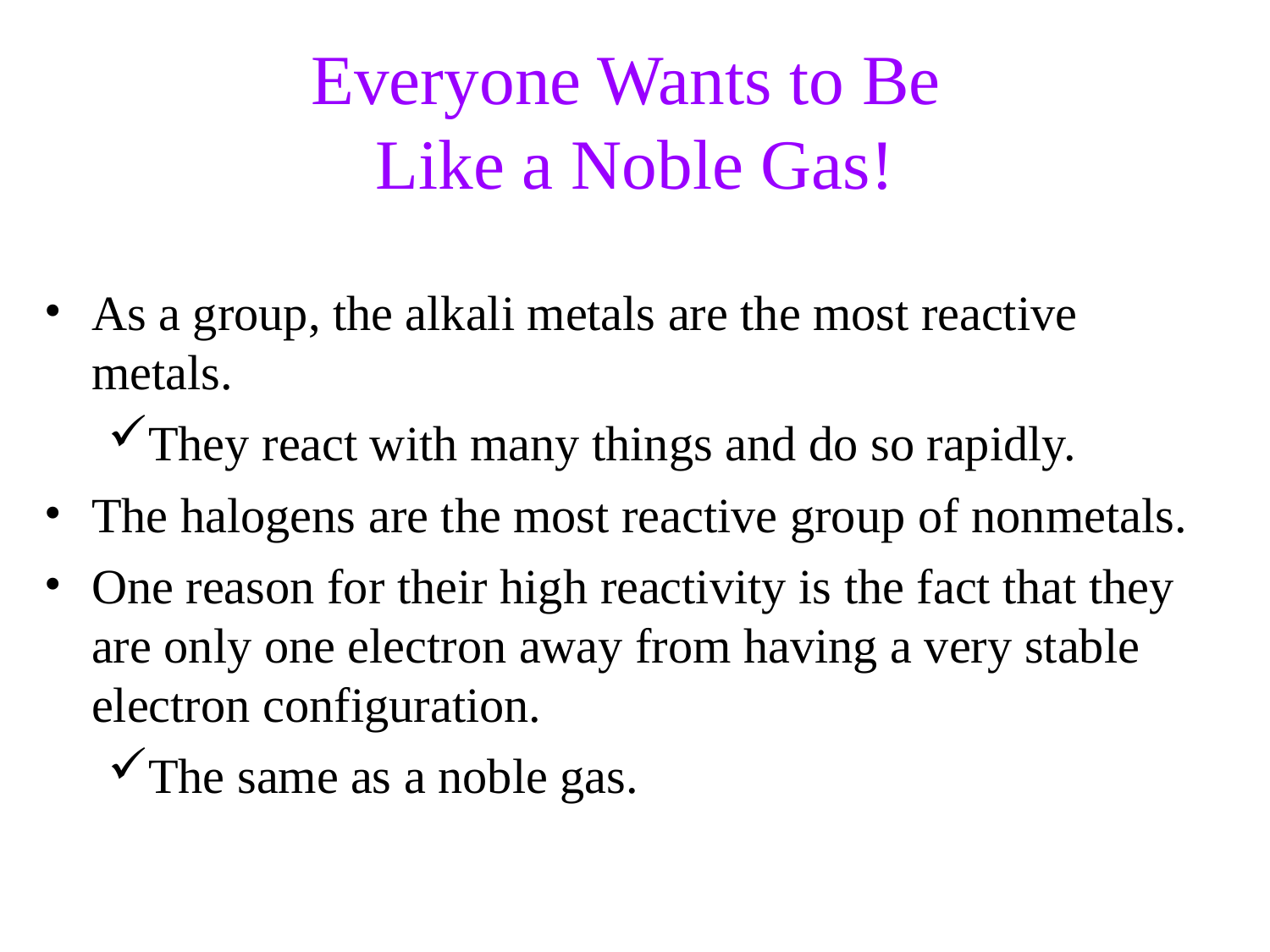

Everyone Wants to Be
Like a Noble Gas!
As a group, the alkali metals are the most reactive metals.
They react with many things and do so rapidly.
The halogens are the most reactive group of nonmetals.
One reason for their high reactivity is the fact that they are only one electron away from having a very stable electron configuration.
The same as a noble gas.